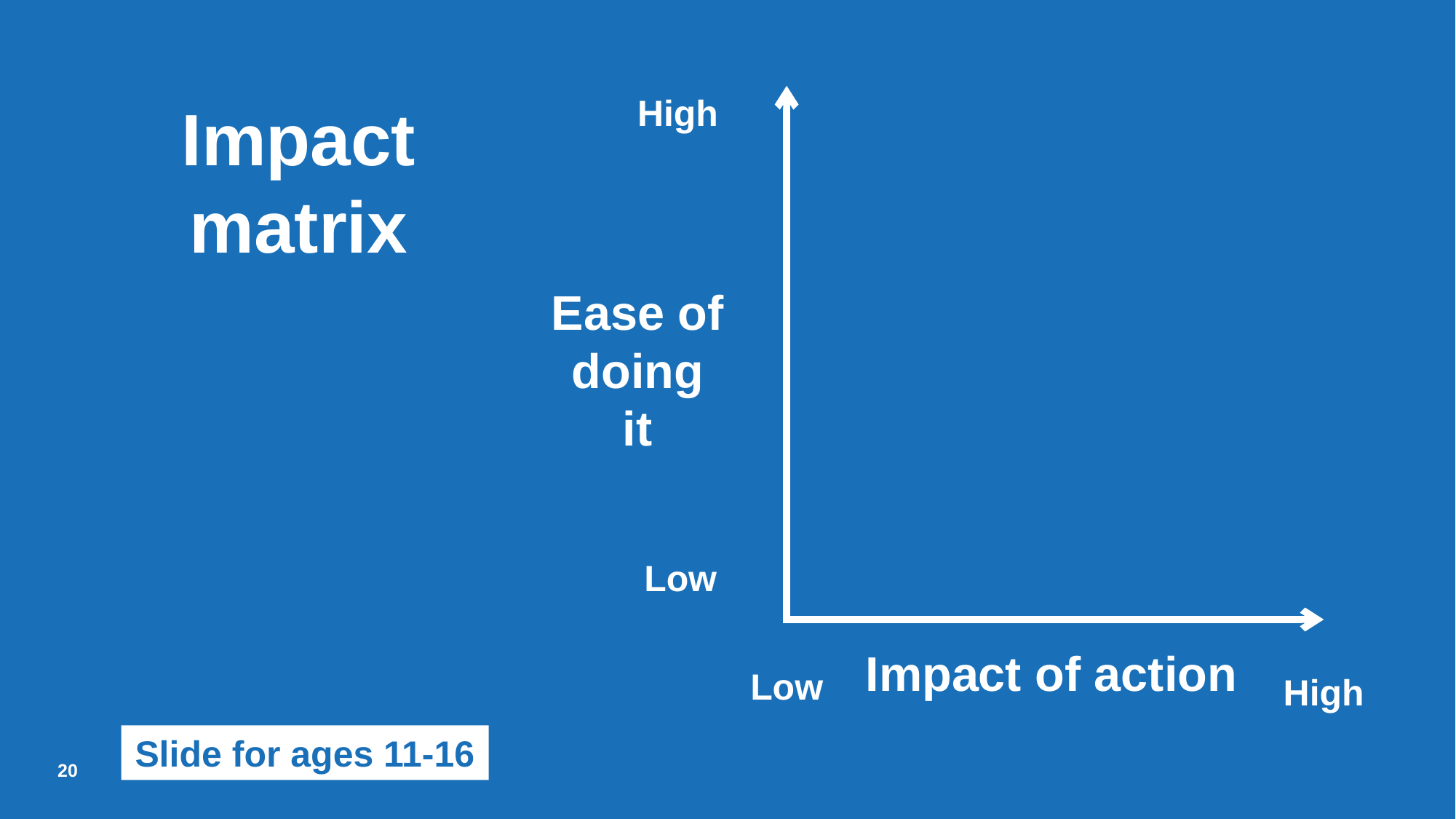

High
Ease of doing it
Low
Impact of action
Low
High
Impact matrix
Slide for ages 11-16
20